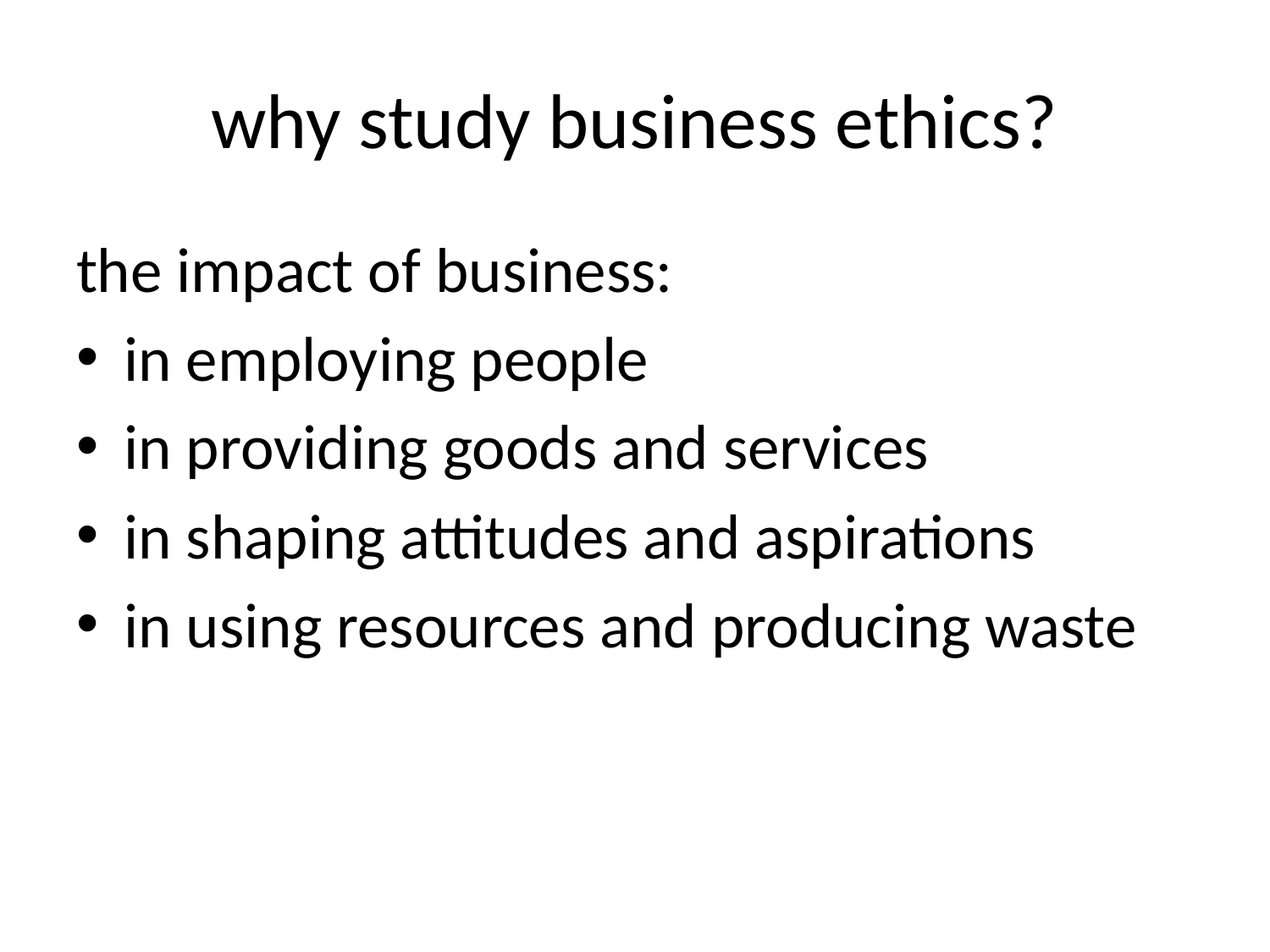

# why study business ethics?
the impact of business:
in employing people
in providing goods and services
in shaping attitudes and aspirations
in using resources and producing waste